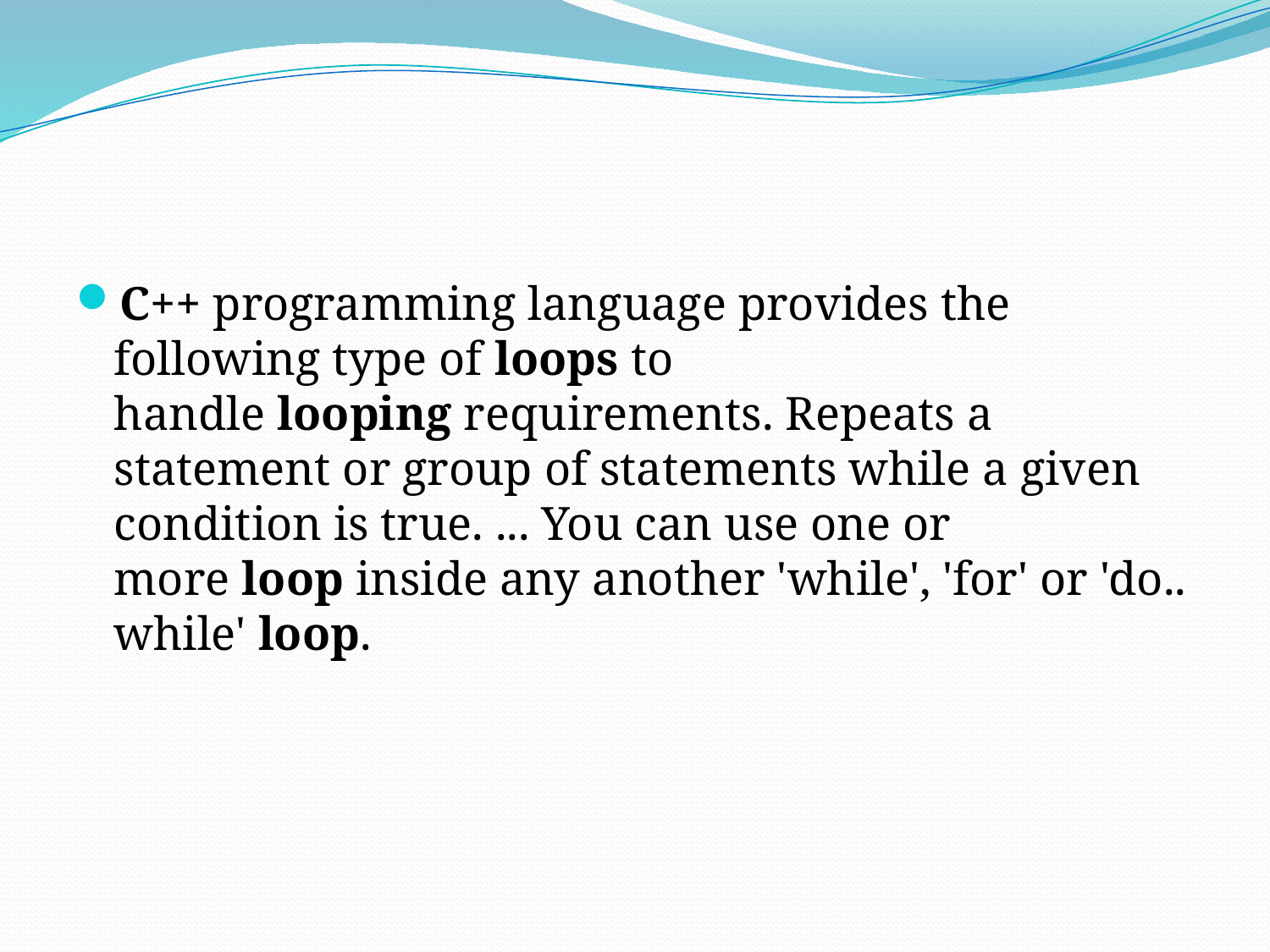

#
C++ programming language provides the following type of loops to handle looping requirements. Repeats a statement or group of statements while a given condition is true. ... You can use one or more loop inside any another 'while', 'for' or 'do.. while' loop.